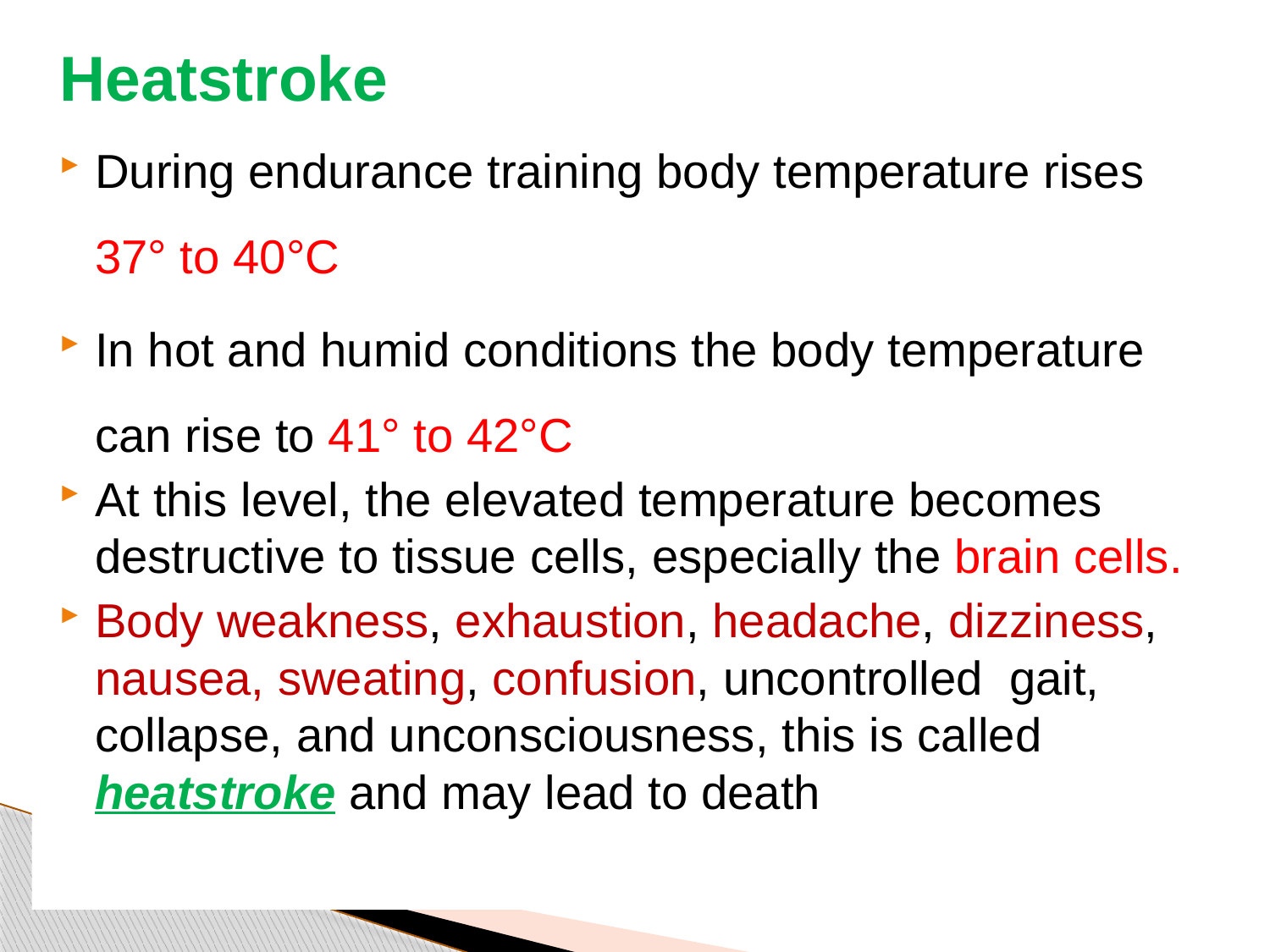

Heatstroke
During endurance training body temperature rises 37° to 40°C
In hot and humid conditions the body temperature can rise to 41° to 42°C
At this level, the elevated temperature becomes destructive to tissue cells, especially the brain cells.
Body weakness, exhaustion, headache, dizziness, nausea, sweating, confusion, uncontrolled  gait, collapse, and unconsciousness, this is called heatstroke and may lead to death